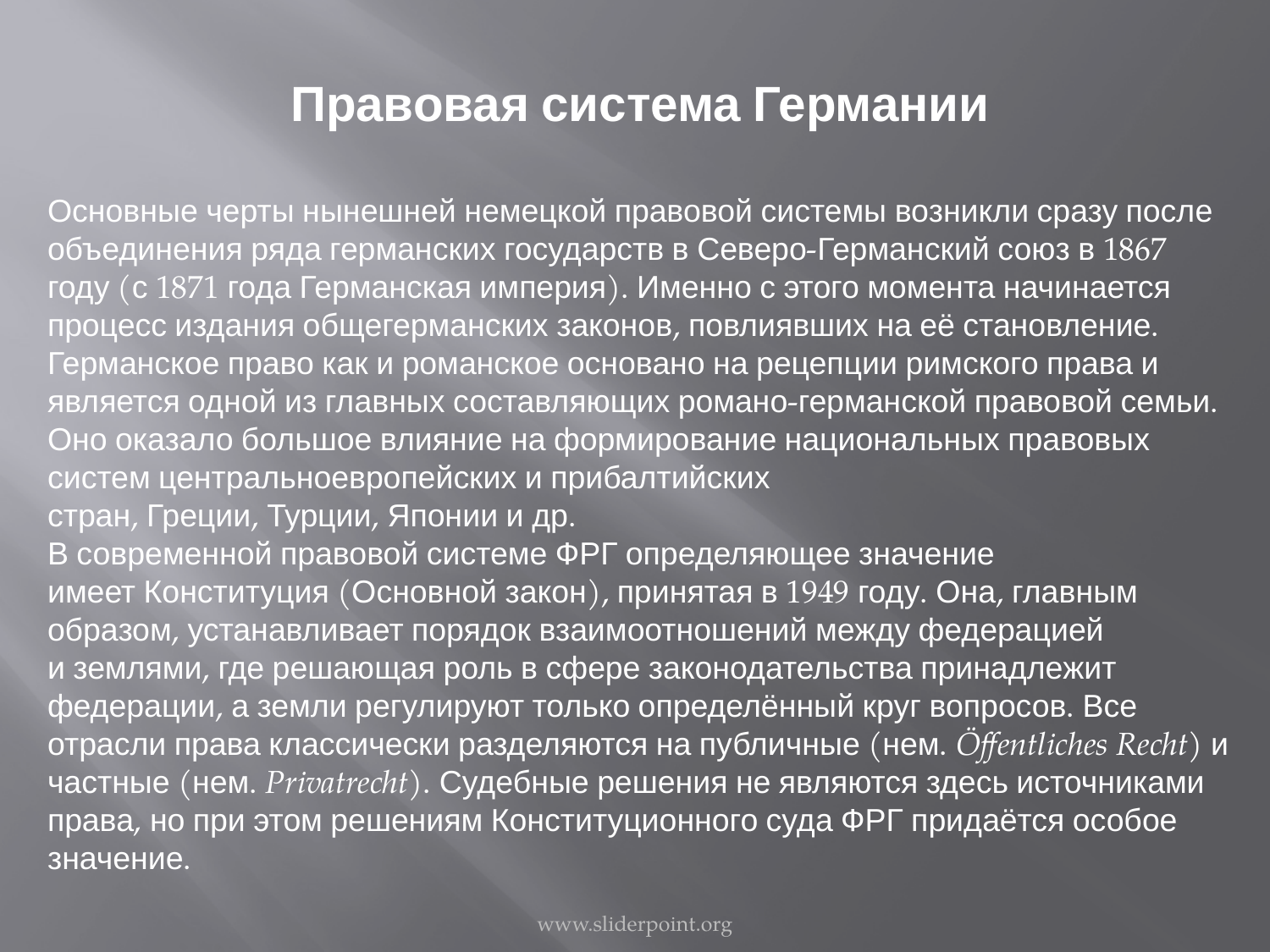

Правовая система Германии

Основные черты нынешней немецкой правовой системы возникли сразу после объединения ряда германских государств в Северо-Германский союз в 1867 году (с 1871 года Германская империя). Именно с этого момента начинается процесс издания общегерманских законов, повлиявших на её становление.
Германское право как и романское основано на рецепции римского права и является одной из главных составляющих романо-германской правовой семьи. Оно оказало большое влияние на формирование национальных правовых систем центральноевропейских и прибалтийских стран, Греции, Турции, Японии и др.
В современной правовой системе ФРГ определяющее значение имеет Конституция (Основной закон), принятая в 1949 году. Она, главным образом, устанавливает порядок взаимоотношений между федерацией и землями, где решающая роль в сфере законодательства принадлежит федерации, а земли регулируют только определённый круг вопросов. Все отрасли права классически разделяются на публичные (нем. Öffentliches Recht) и частные (нем. Privatrecht). Судебные решения не являются здесь источниками права, но при этом решениям Конституционного суда ФРГ придаётся особое значение.

www.sliderpoint.org